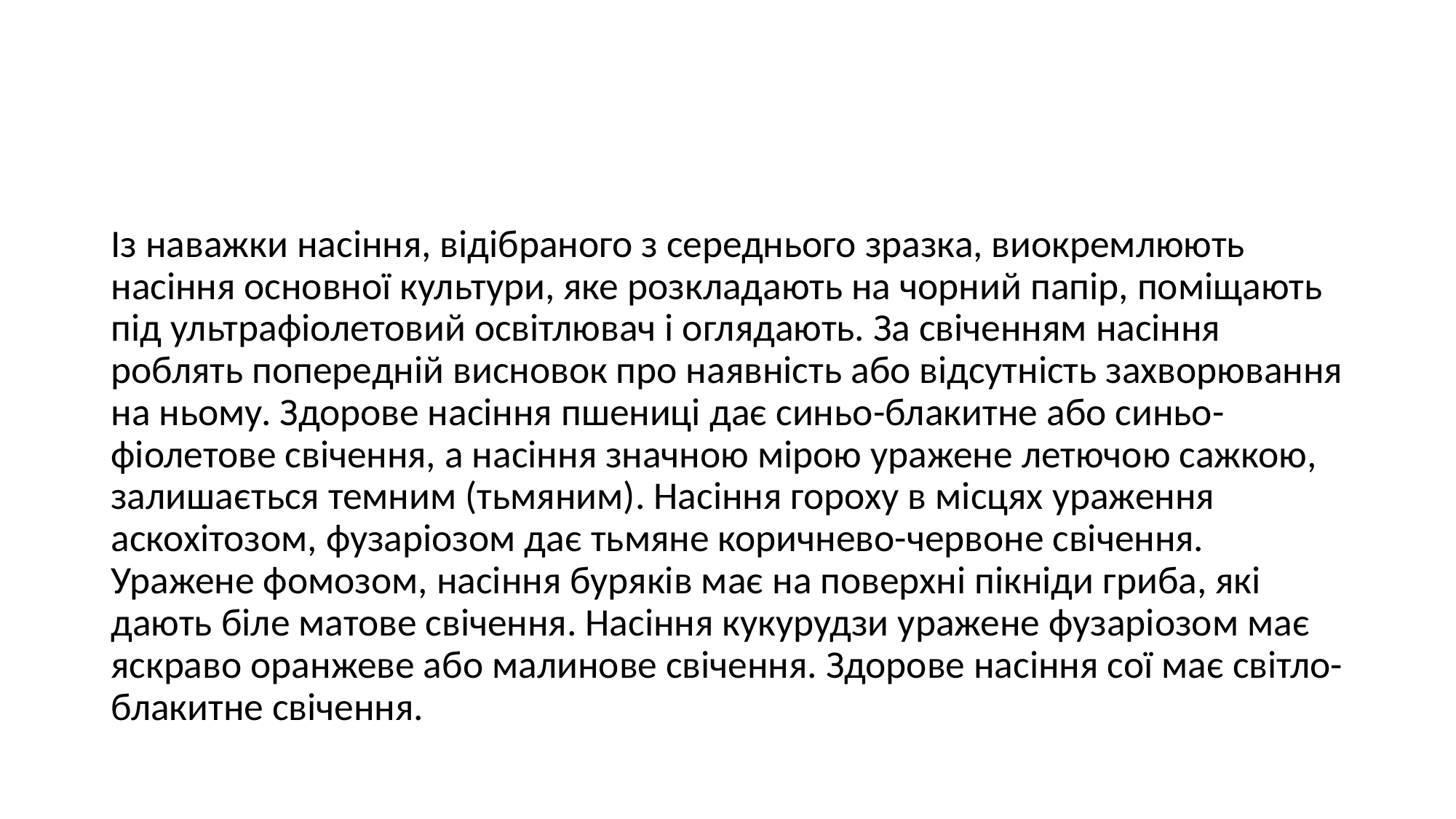

#
Із наважки насіння, відібраного з середнього зразка, виокремлюють насіння основної культури, яке розкладають на чорний папір, поміщають під ультрафіолетовий освітлювач і оглядають. За свіченням насіння роблять попередній висновок про наявність або відсутність захворювання на ньому. Здорове насіння пшениці дає синьо-блакитне або синьо-фіолетове свічення, а насіння значною мірою уражене летючою сажкою, залишається темним (тьмяним). Насіння гороху в місцях ураження аскохітозом, фузаріозом дає тьмяне коричнево-червоне свічення. Уражене фомозом, насіння буряків має на поверхні пікніди гриба, які дають біле матове свічення. Насіння кукурудзи уражене фузаріозом має яскраво оранжеве або малинове свічення. Здорове насіння сої має світло-блакитне свічення.